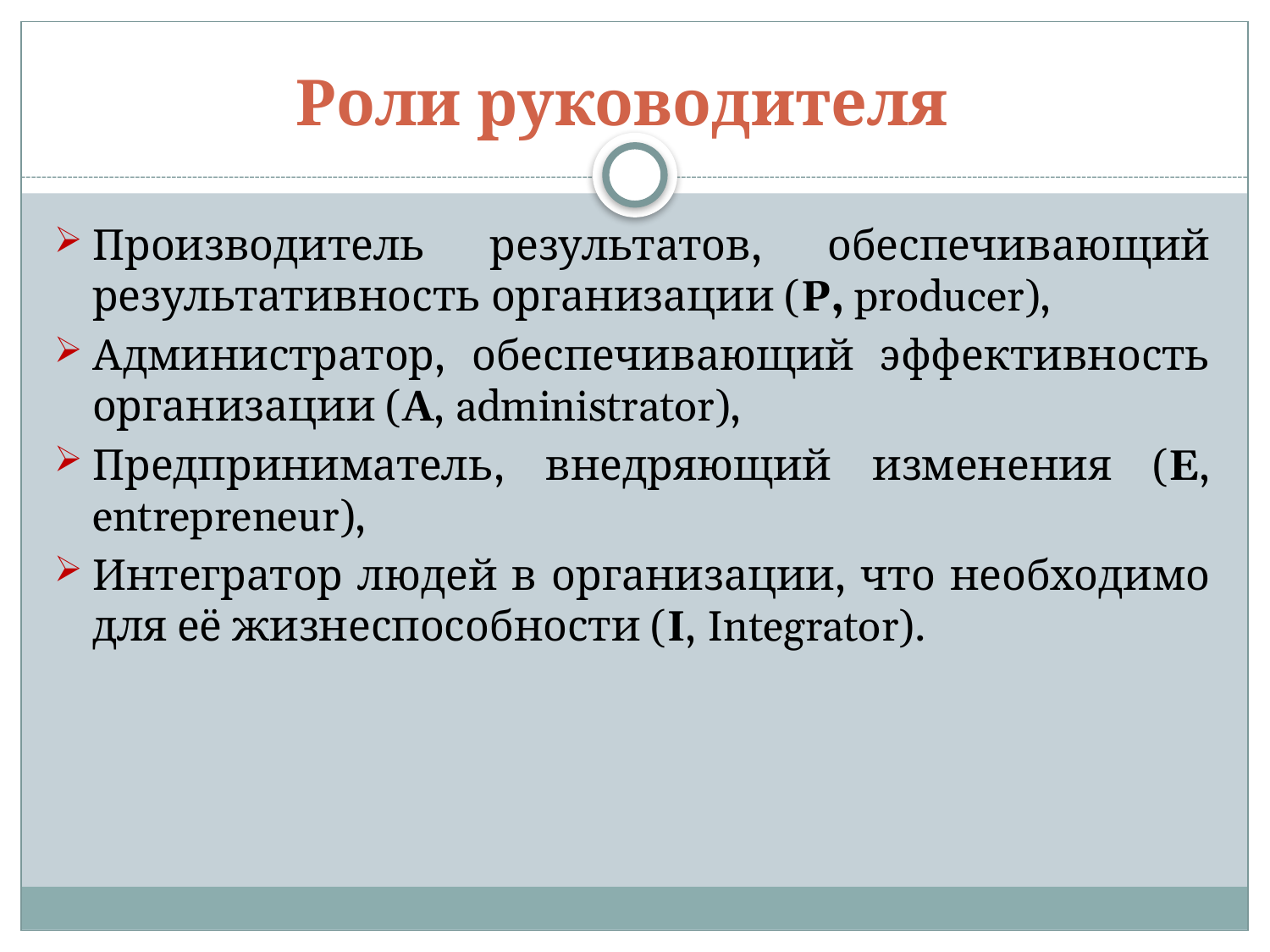

# Роли руководителя
Производитель результатов, обеспечивающий результативность организации (P, producer),
Администратор, обеспечивающий эффективность организации (A, administrator),
Предприниматель, внедряющий изменения (E, entrepreneur),
Интегратор людей в организации, что необходимо для её жизнеспособности (I, Integrator).